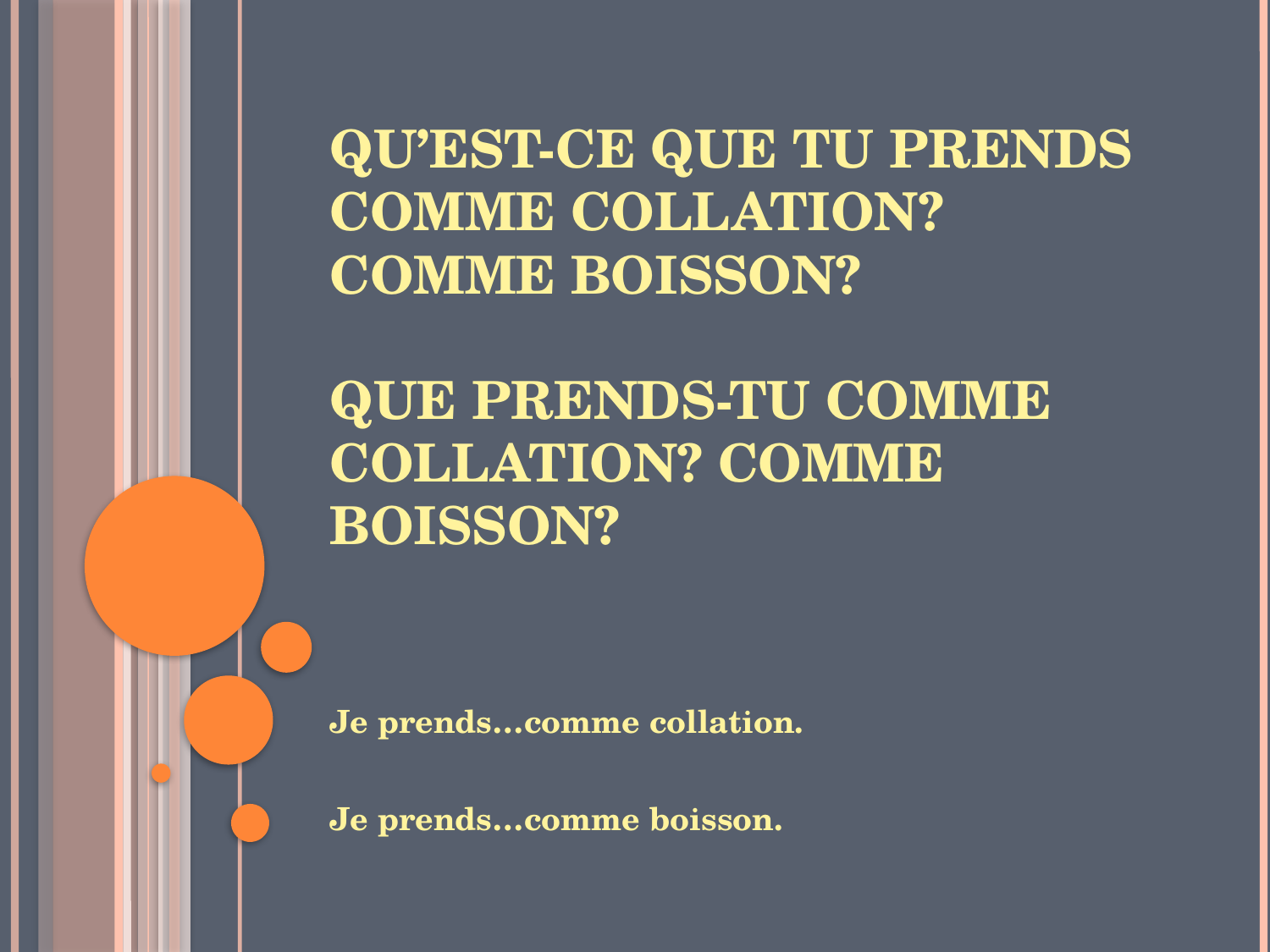

# Qu’est-ce que tu prends comme collation? Comme boisson? Que prends-tu comme collation? Comme boisson?
Je prends…comme collation.

Je prends…comme boisson.